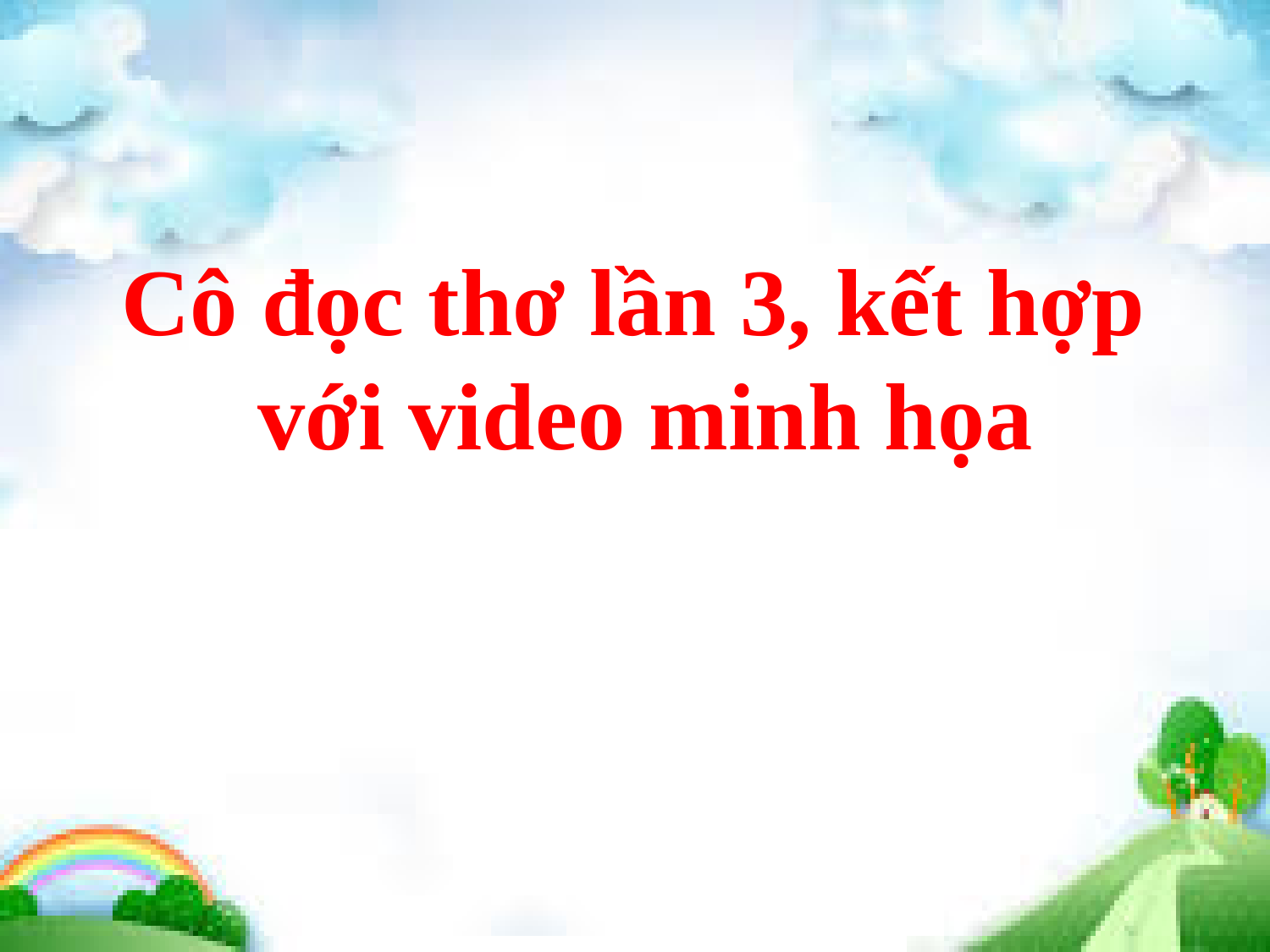

# Cô đọc thơ lần 3, kết hợp với video minh họa